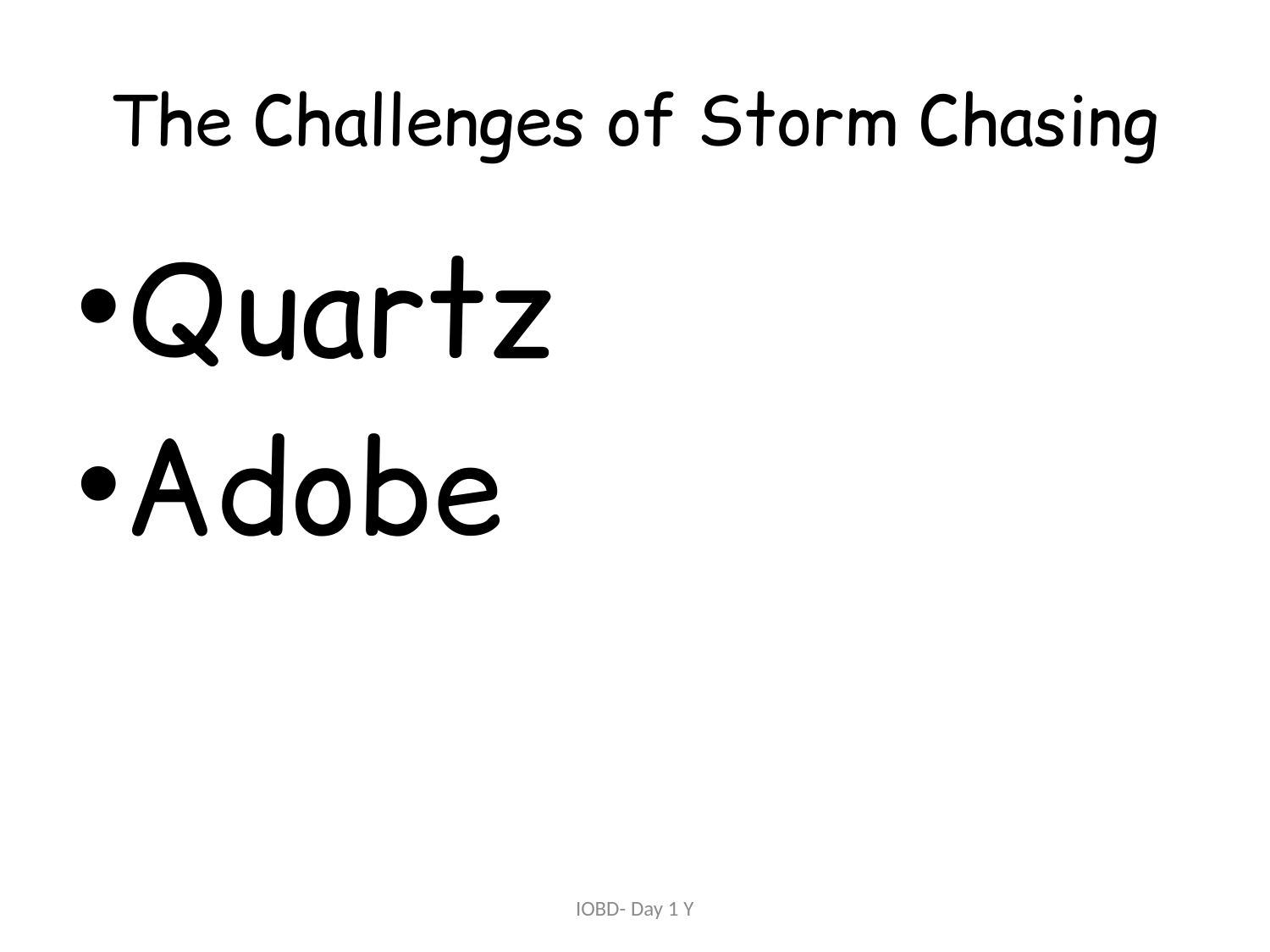

# The Challenges of Storm Chasing
Quartz
Adobe

IOBD- Day 1 Y